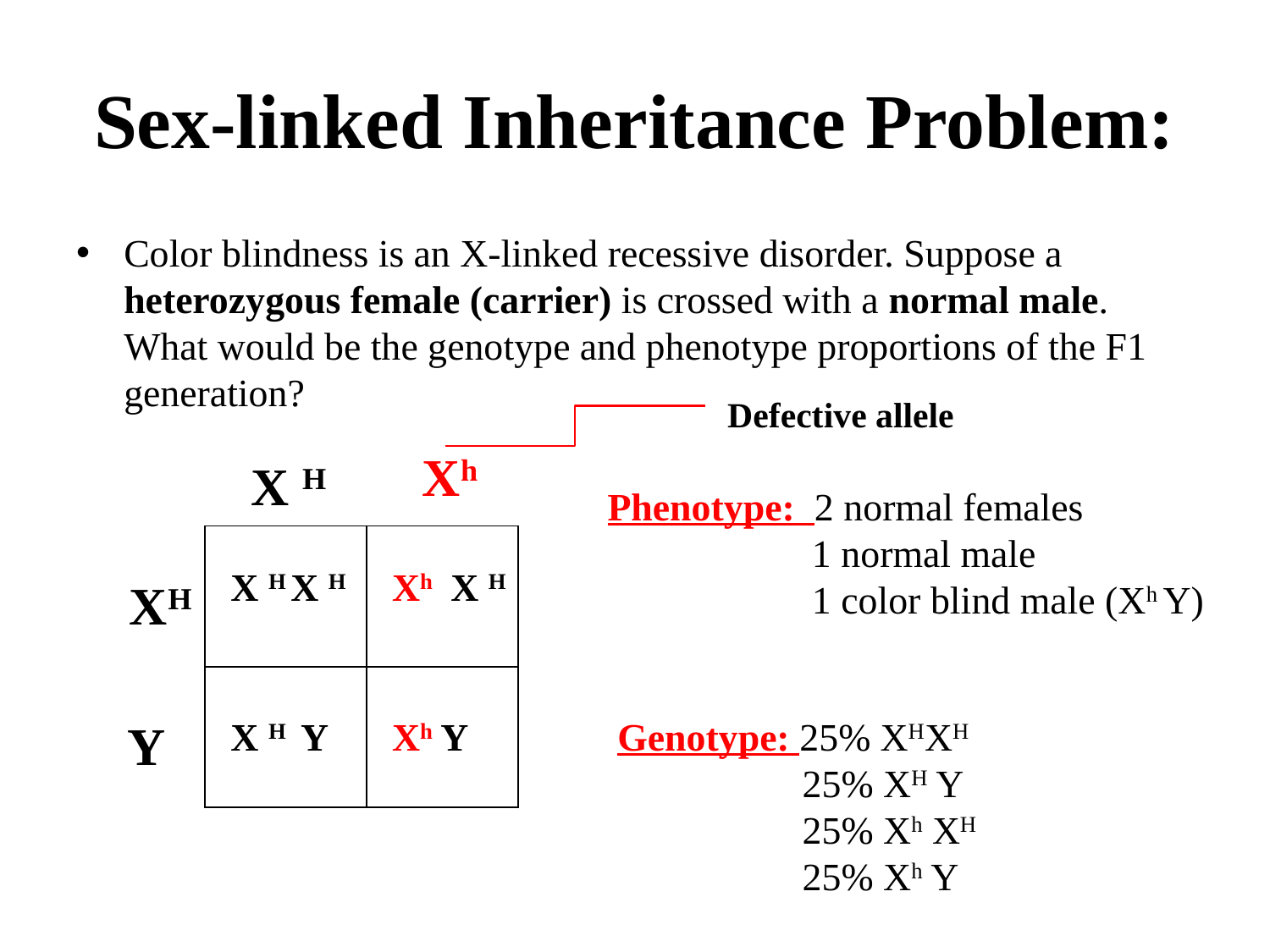

# Sex-linked Inheritance Problem:
Color blindness is an X-linked recessive disorder. Suppose a heterozygous female (carrier) is crossed with a normal male. What would be the genotype and phenotype proportions of the F1 generation?
Defective allele
Xh
X H
Phenotype:  2 normal females
                     1 normal male
                     1 color blind male (Xh Y)
|  |  |
| --- | --- |
|  |  |
X H
X H
Xh
X H
XH
Y
X H
Y
Xh
Y
Genotype: 25% XHXH
                   25% XH Y
                   25% Xh XH
                   25% Xh Y